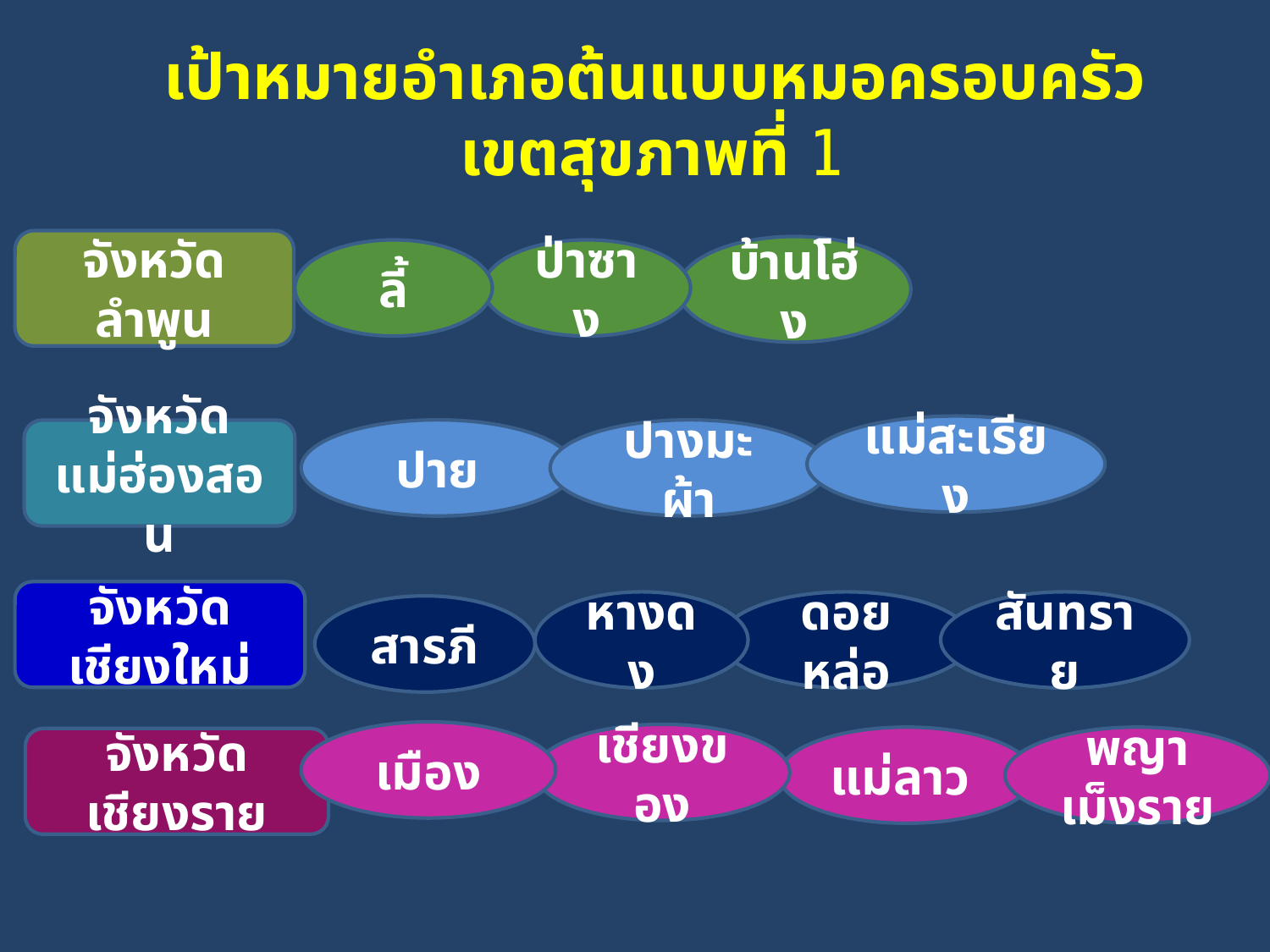

# เป้าหมายอำเภอต้นแบบหมอครอบครัว เขตสุขภาพที่ 1
จังหวัดลำพูน
บ้านโฮ่ง
ลี้
ป่าซาง
แม่สะเรียง
ปาย
ปางมะผ้า
จังหวัดแม่ฮ่องสอน
จังหวัดเชียงใหม่
หางดง
ดอยหล่อ
สันทราย
สารภี
เมือง
เชียงของ
แม่ลาว
พญาเม็งราย
จังหวัดเชียงราย